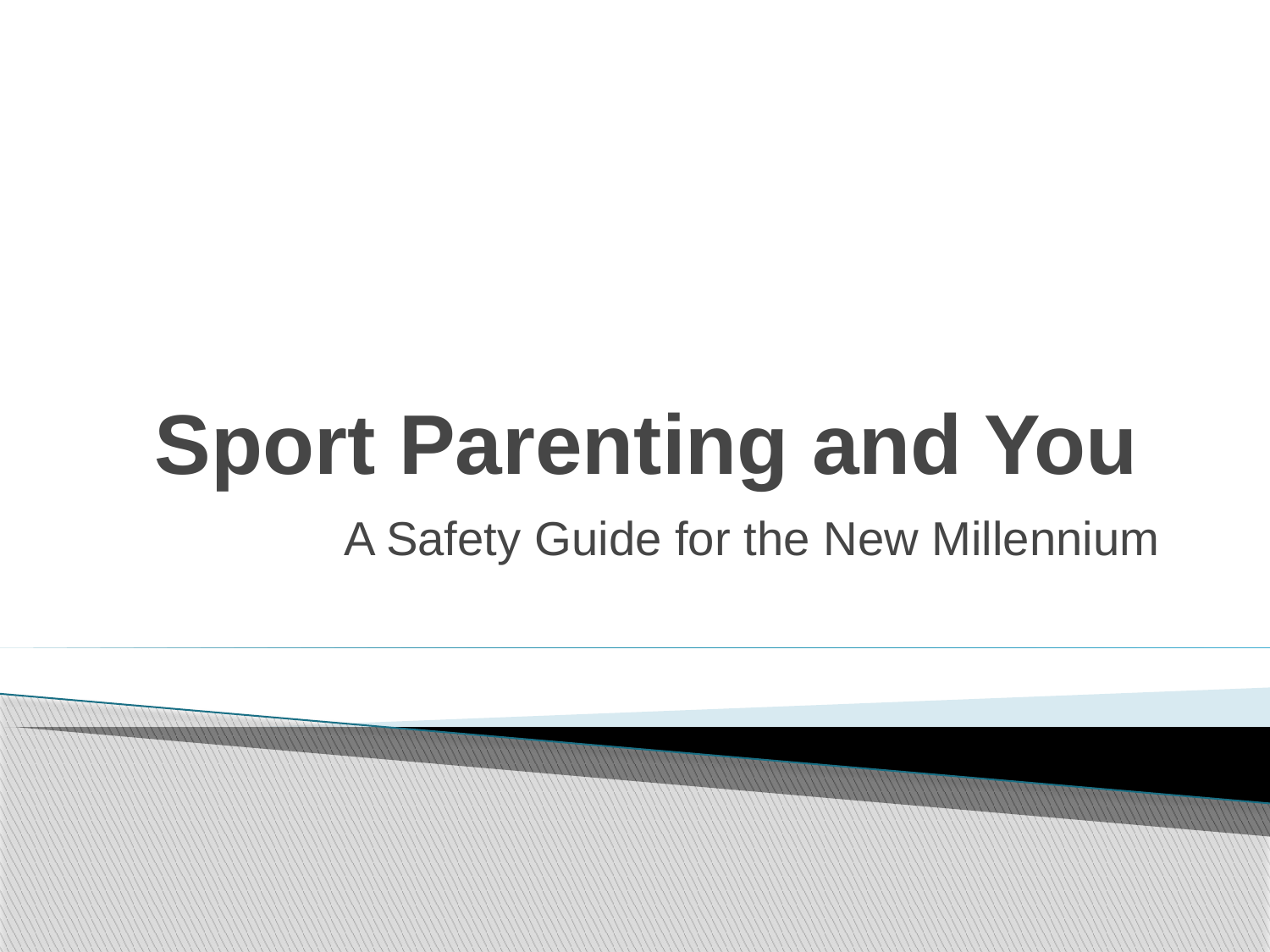

# Sport Parenting and You
A Safety Guide for the New Millennium